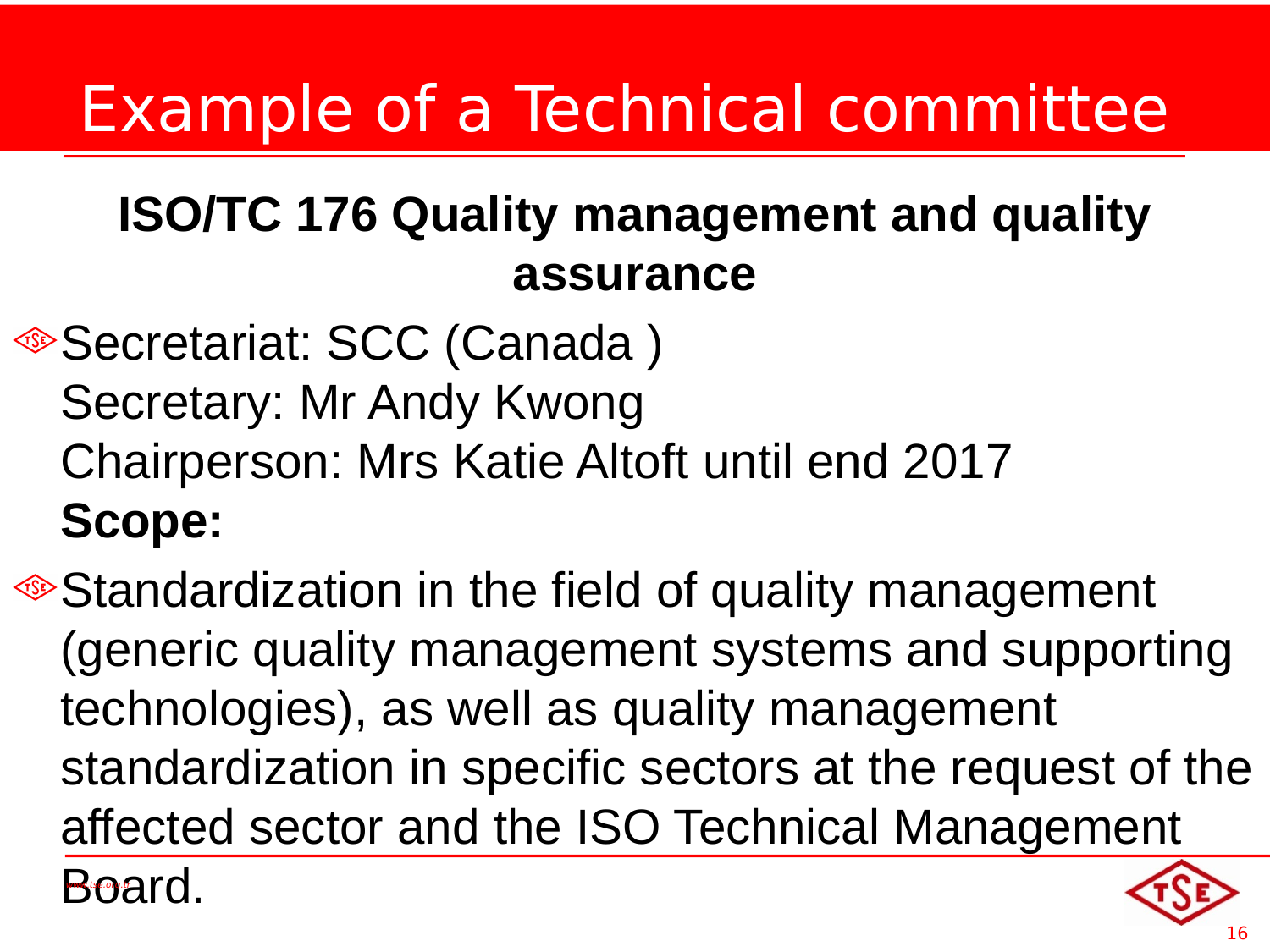

# Example of a Technical committee
ISO/TC 176 Quality management and quality assurance
Secretariat: SCC (Canada )
Secretary: Mr Andy Kwong
Chairperson: Mrs Katie Altoft until end 2017
Scope:
Standardization in the field of quality management (generic quality management systems and supporting technologies), as well as quality management standardization in specific sectors at the request of the affected sector and the ISO Technical Management Board.

www.tse.org.tr
16